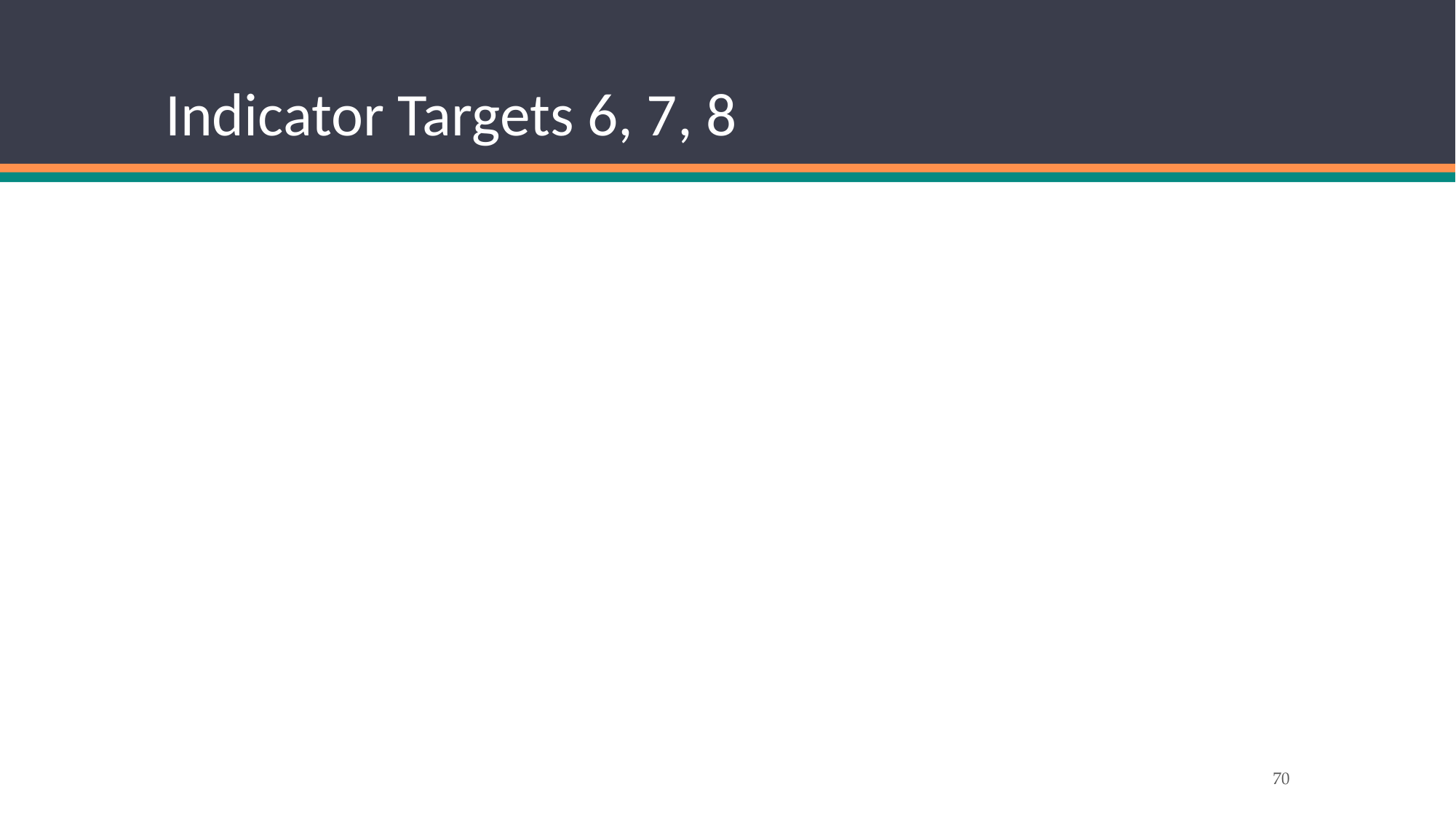

# Indicator Targets 6, 7, 8

70